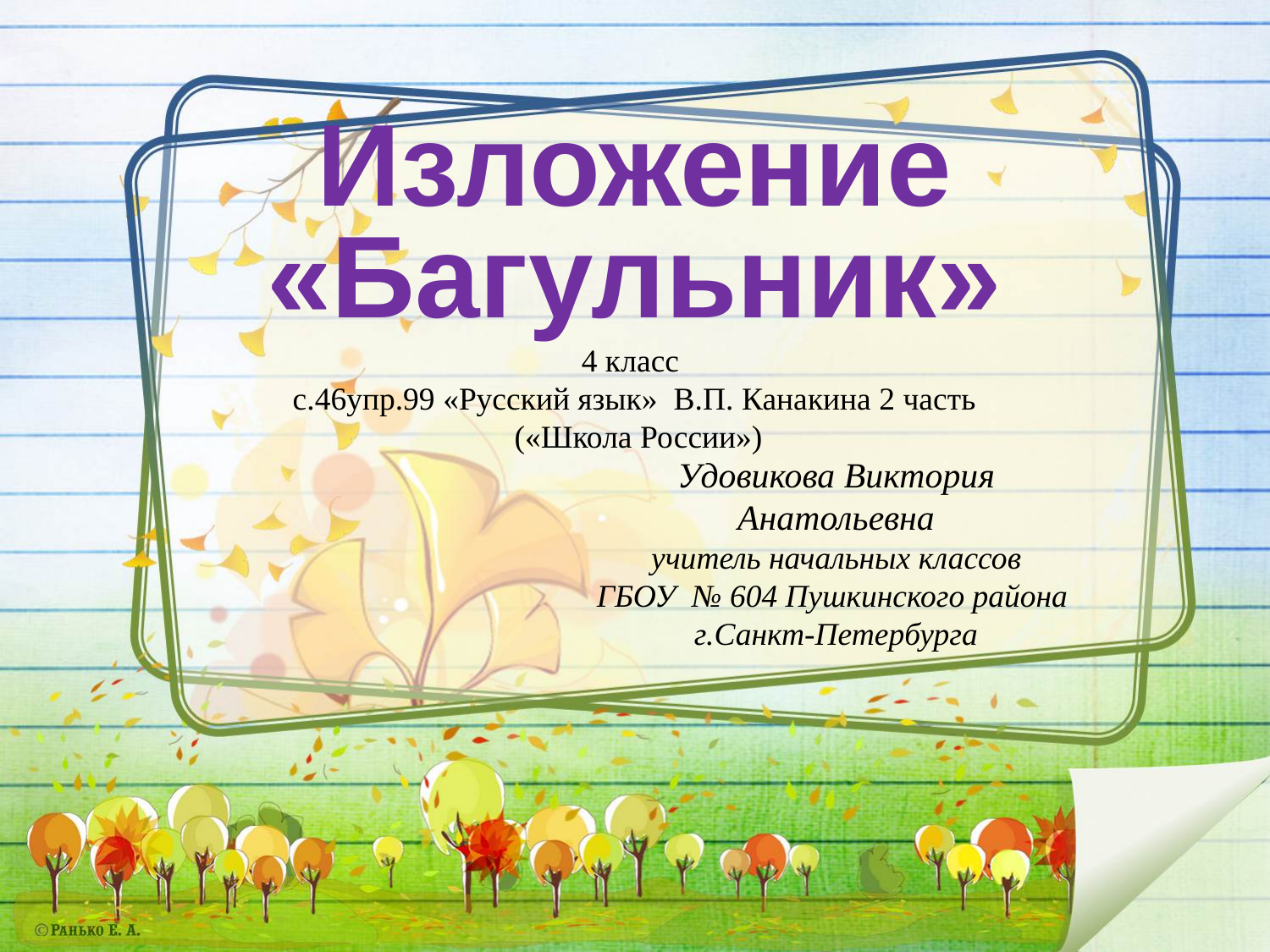

Изложение «Багульник»
4 класс
с.46упр.99 «Русский язык»  В.П. Канакина 2 часть
 («Школа России»)

Удовикова Виктория Анатольевна
учитель начальных классов
ГБОУ  № 604 Пушкинского района
г.Санкт-Петербурга